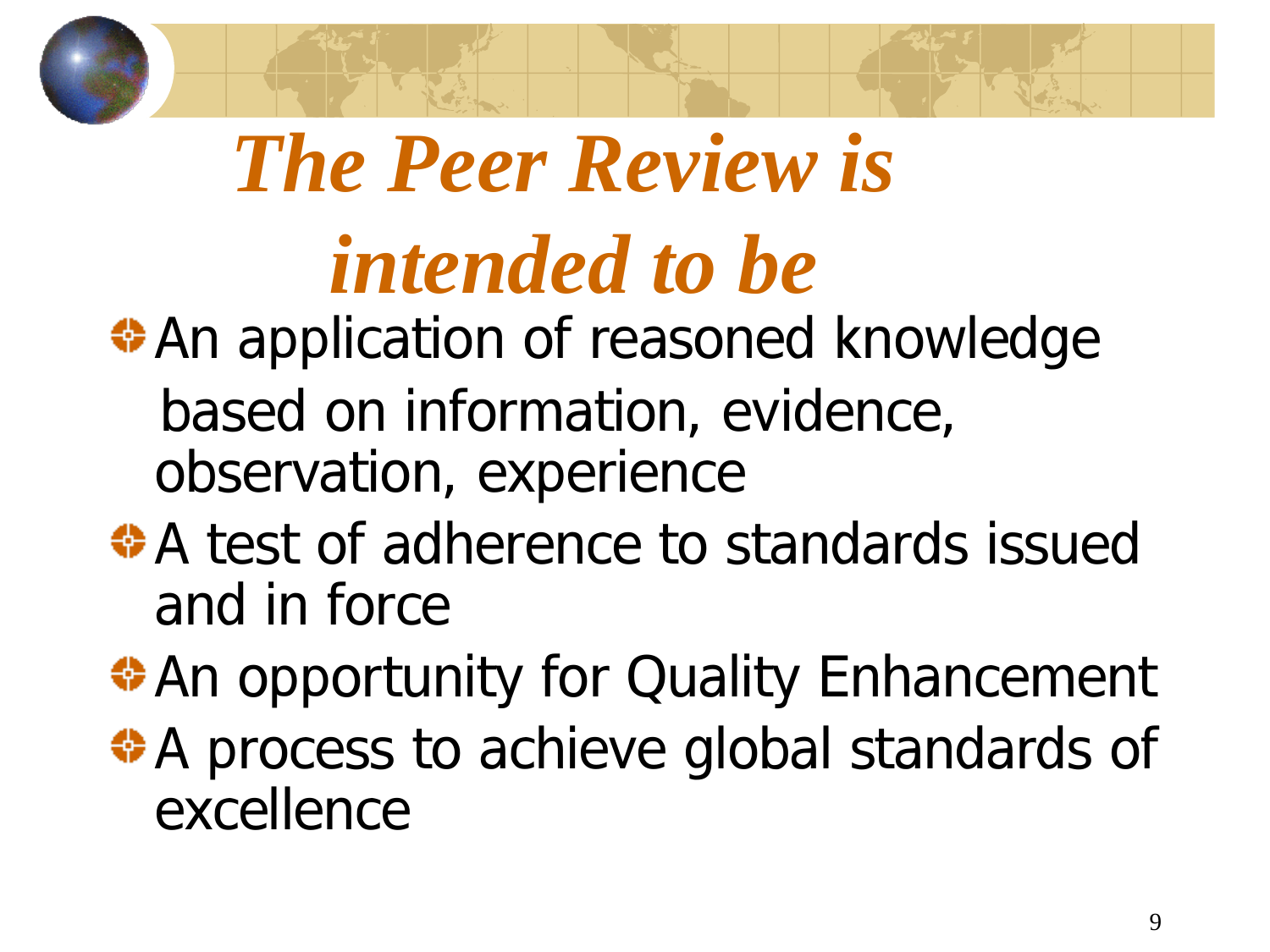

# The Peer Review is intended to be
An application of reasoned knowledge
   based on information, evidence, observation, experience
A test of adherence to standards issued and in force
An opportunity for Quality Enhancement
A process to achieve global standards of excellence
9